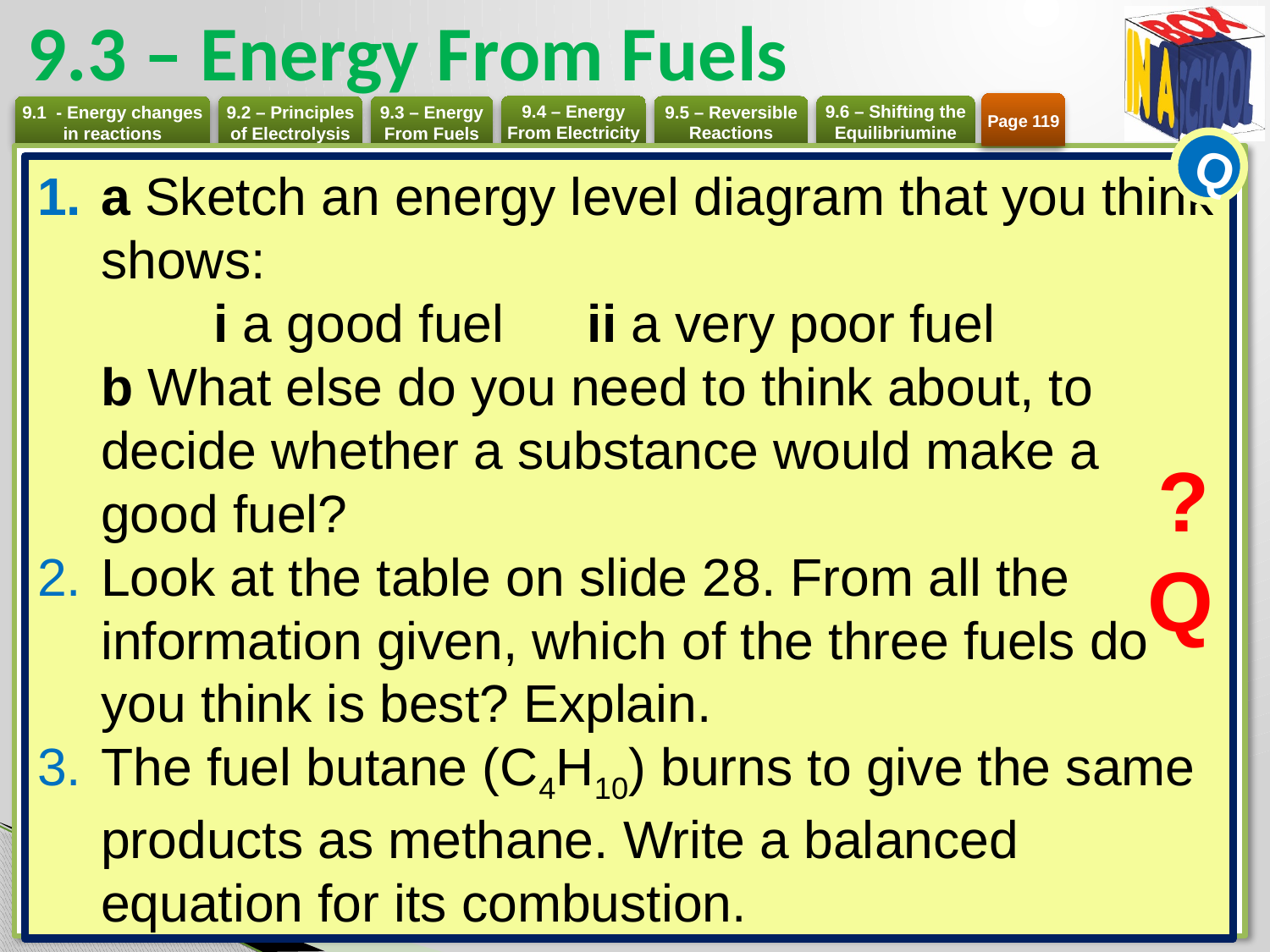

# 9.3 – Energy From Fuels
Page 119
Q
a Sketch an energy level diagram that you think shows:
	i a good fuel 	ii a very poor fuel
b What else do you need to think about, to decide whether a substance would make a good fuel?
Look at the table on slide 28. From all the information given, which of the three fuels do you think is best? Explain.
The fuel butane (C4H10) burns to give the same products as methane. Write a balanced equation for its combustion.
?
Q